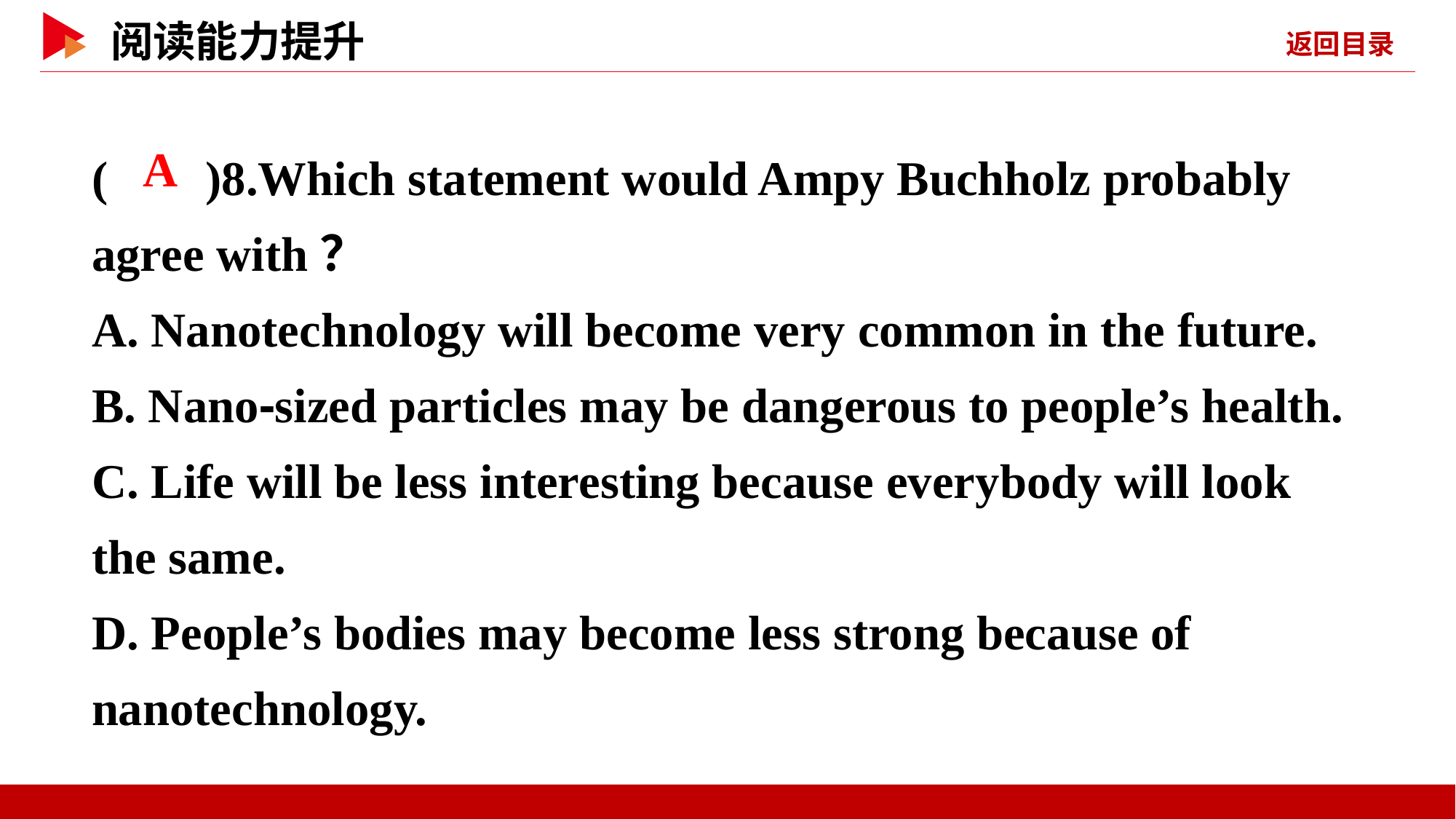

(        )8.Which statement would Ampy Buchholz probably agree with？
A. Nanotechnology will become very common in the future.
B. Nano⁃sized particles may be dangerous to people’s health.
C. Life will be less interesting because everybody will look the same.
D. People’s bodies may become less strong because of nanotechnology.
   A